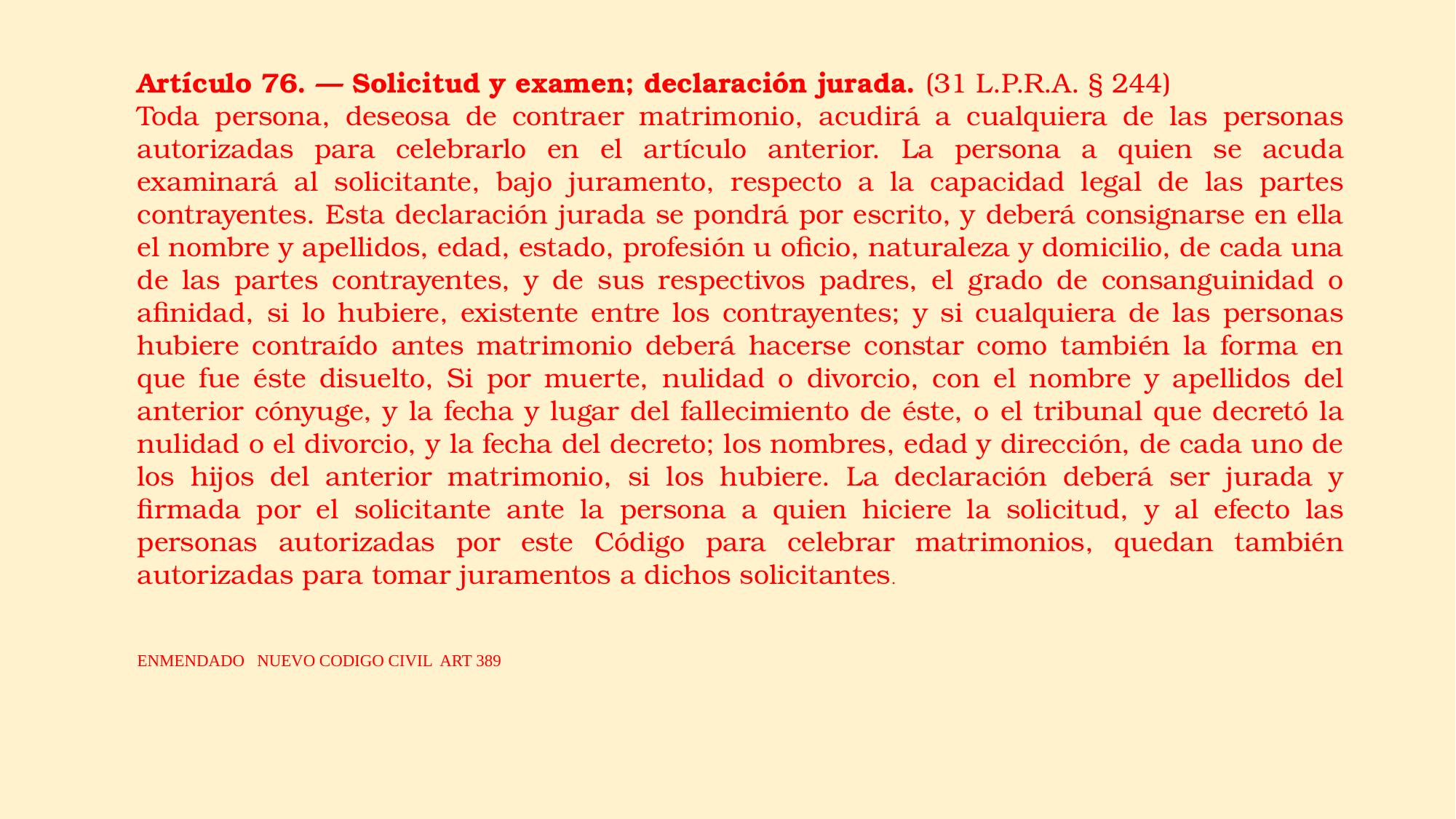

Artículo 76. — Solicitud y examen; declaración jurada. (31 L.P.R.A. § 244)
Toda persona, deseosa de contraer matrimonio, acudirá a cualquiera de las personas autorizadas para celebrarlo en el artículo anterior. La persona a quien se acuda examinará al solicitante, bajo juramento, respecto a la capacidad legal de las partes contrayentes. Esta declaración jurada se pondrá por escrito, y deberá consignarse en ella el nombre y apellidos, edad, estado, profesión u oficio, naturaleza y domicilio, de cada una de las partes contrayentes, y de sus respectivos padres, el grado de consanguinidad o afinidad, si lo hubiere, existente entre los contrayentes; y si cualquiera de las personas hubiere contraído antes matrimonio deberá hacerse constar como también la forma en que fue éste disuelto, Si por muerte, nulidad o divorcio, con el nombre y apellidos del anterior cónyuge, y la fecha y lugar del fallecimiento de éste, o el tribunal que decretó la nulidad o el divorcio, y la fecha del decreto; los nombres, edad y dirección, de cada uno de los hijos del anterior matrimonio, si los hubiere. La declaración deberá ser jurada y firmada por el solicitante ante la persona a quien hiciere la solicitud, y al efecto las personas autorizadas por este Código para celebrar matrimonios, quedan también autorizadas para tomar juramentos a dichos solicitantes.

ENMENDADO   NUEVO CODIGO CIVIL  ART 389